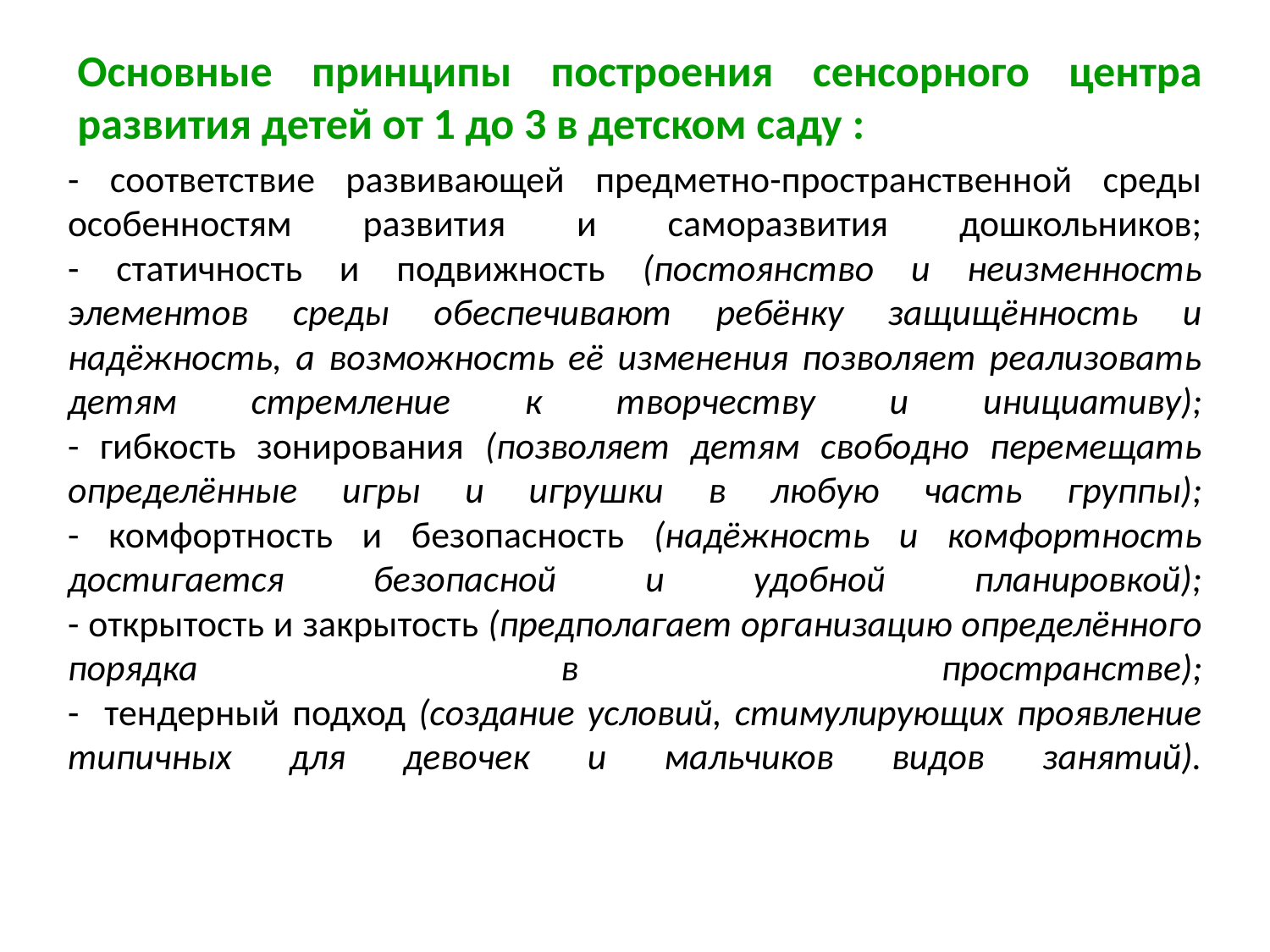

Основные принципы построения сенсорного центра развития детей от 1 до 3 в детском саду :
# - соответствие развивающей предметно-пространственной среды особенностям развития и саморазвития дошкольников; - статичность и подвижность (постоянство и неизменность элементов среды обеспечивают ребёнку защищённость и надёжность, а возможность её изменения позволяет реализовать детям стремление к творчеству и инициативу); - гибкость зонирования (позволяет детям свободно перемещать определённые игры и игрушки в любую часть группы); - комфортность и безопасность (надёжность и комфортность достигается безопасной и удобной планировкой); - открытость и закрытость (предполагает организацию определённого порядка в пространстве); -  тендерный подход (создание условий, стимулирующих проявление типичных для девочек и мальчиков видов занятий).